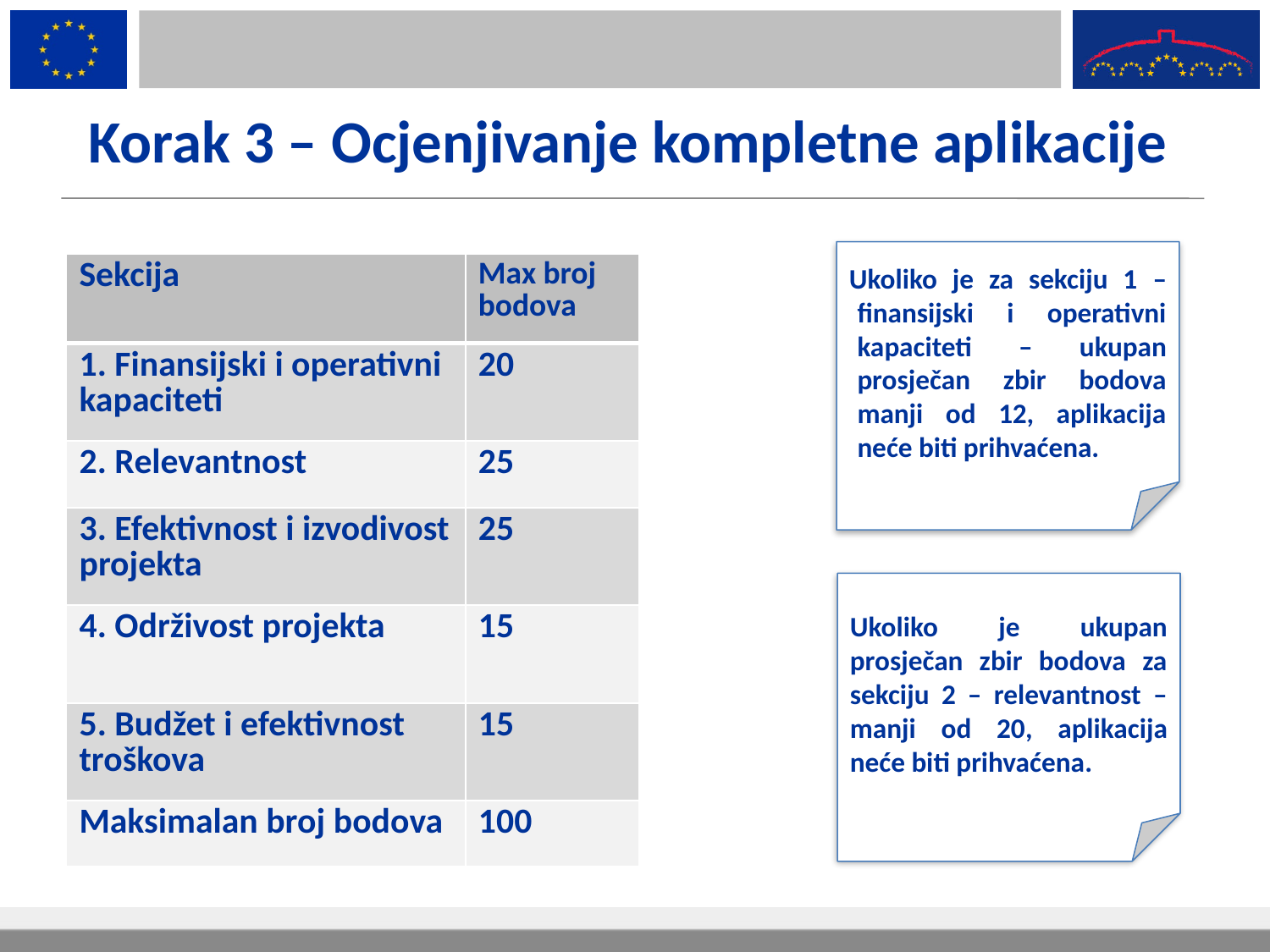

# Korak 3 – Ocjenjivanje kompletne aplikacije
Ukoliko je za sekciju 1 – finansijski i operativni kapaciteti – ukupan prosječan zbir bodova manji od 12, aplikacija neće biti prihvaćena.
| Sekcija | Max broj bodova |
| --- | --- |
| 1. Finansijski i operativni kapaciteti | 20 |
| 2. Relevantnost | 25 |
| 3. Efektivnost i izvodivost projekta | 25 |
| 4. Održivost projekta | 15 |
| 5. Budžet i efektivnost troškova | 15 |
| Maksimalan broj bodova | 100 |
Ukoliko je ukupan prosječan zbir bodova za sekciju 2 – relevantnost – manji od 20, aplikacija neće biti prihvaćena.